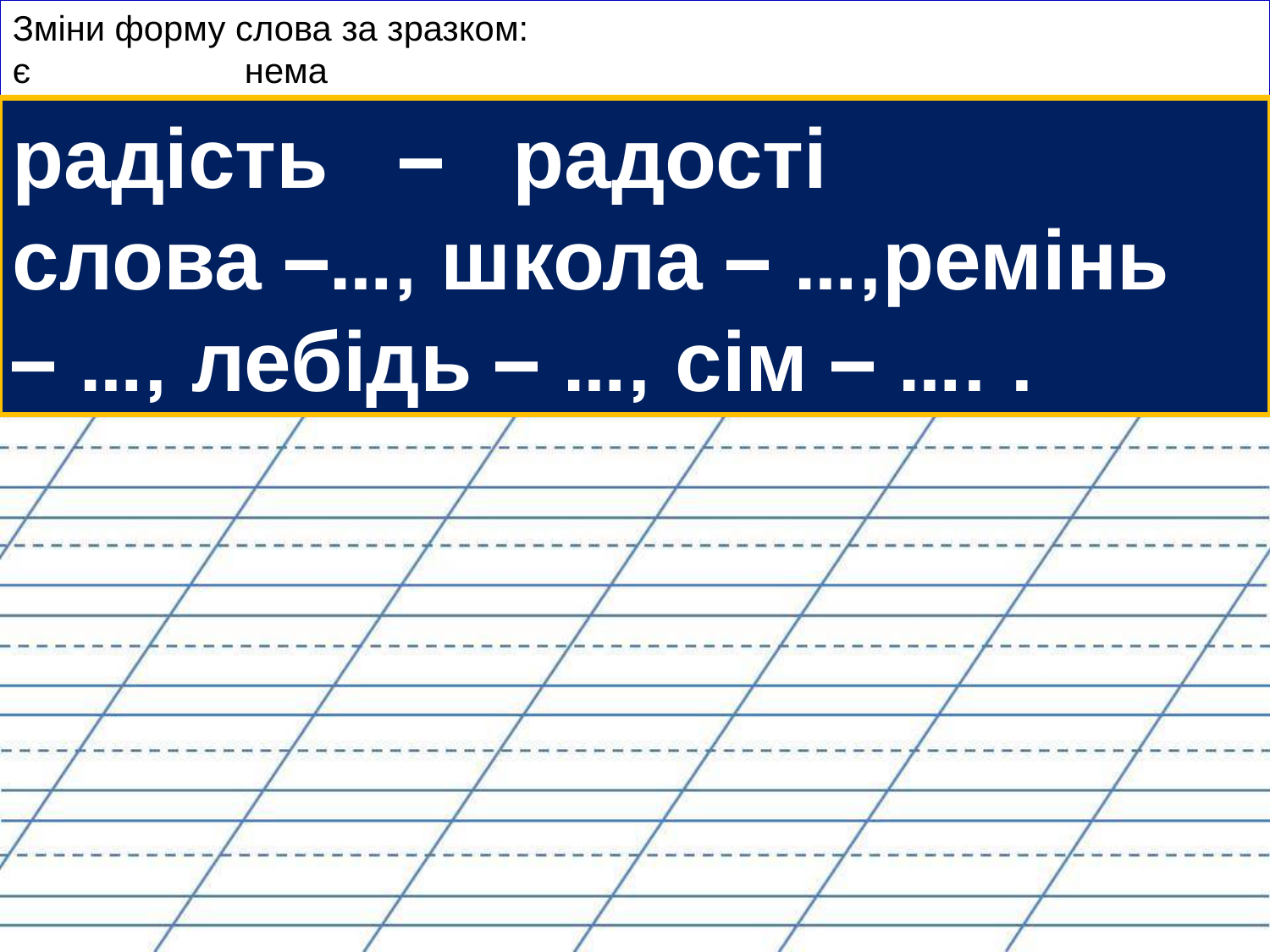

Зміни форму слова за зразком:
є                      нема
радість   –   радості
слова –…, школа – …,ремінь    – …, лебідь – …, сім – …. .